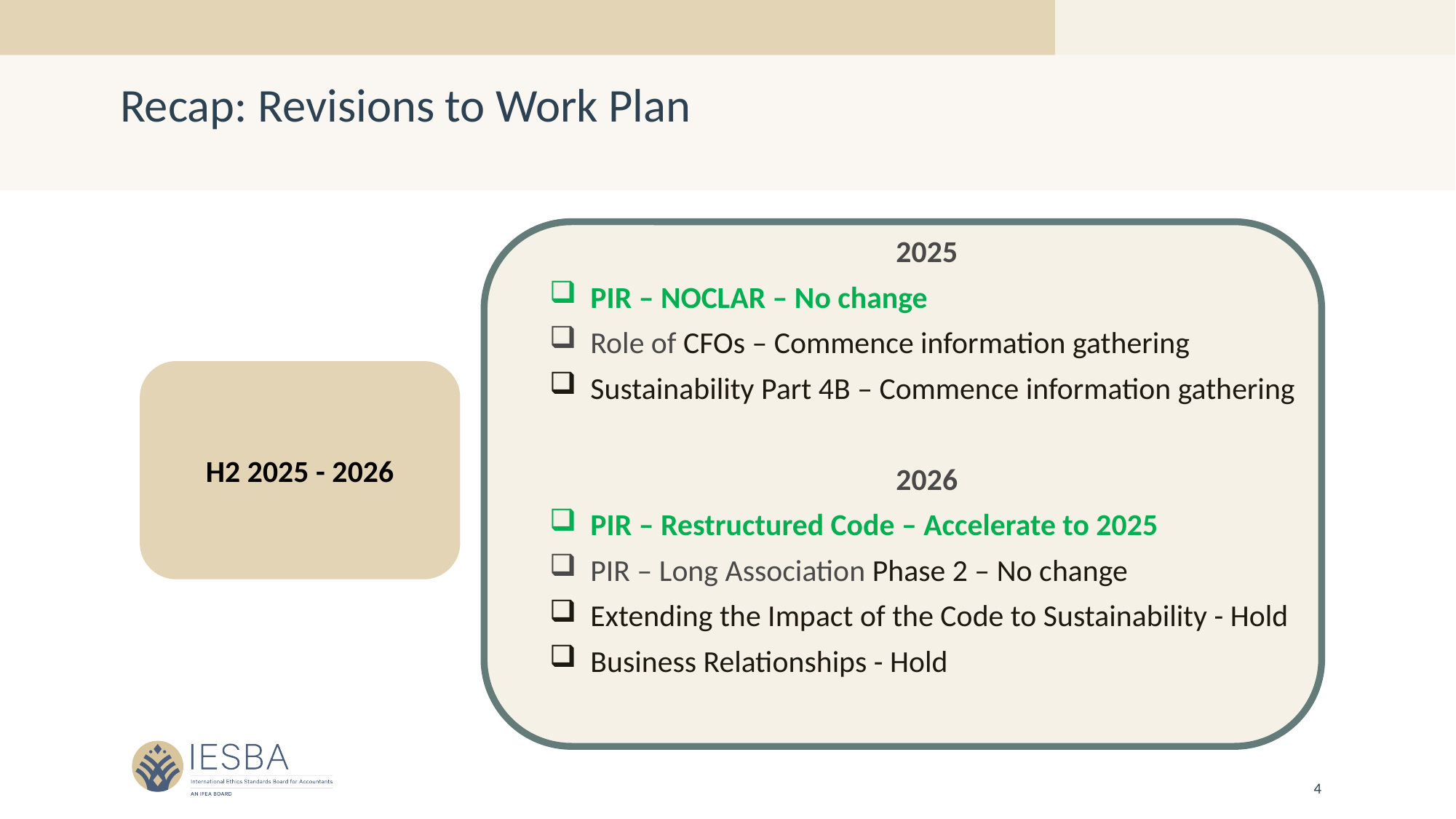

# Recap: Revisions to Work Plan

2025
PIR – NOCLAR – No change
Role of CFOs – Commence information gathering
Sustainability Part 4B – Commence information gathering

2026
PIR – Restructured Code – Accelerate to 2025
PIR – Long Association Phase 2 – No change
Extending the Impact of the Code to Sustainability - Hold
Business Relationships - Hold

H2 2025 - 2026
4